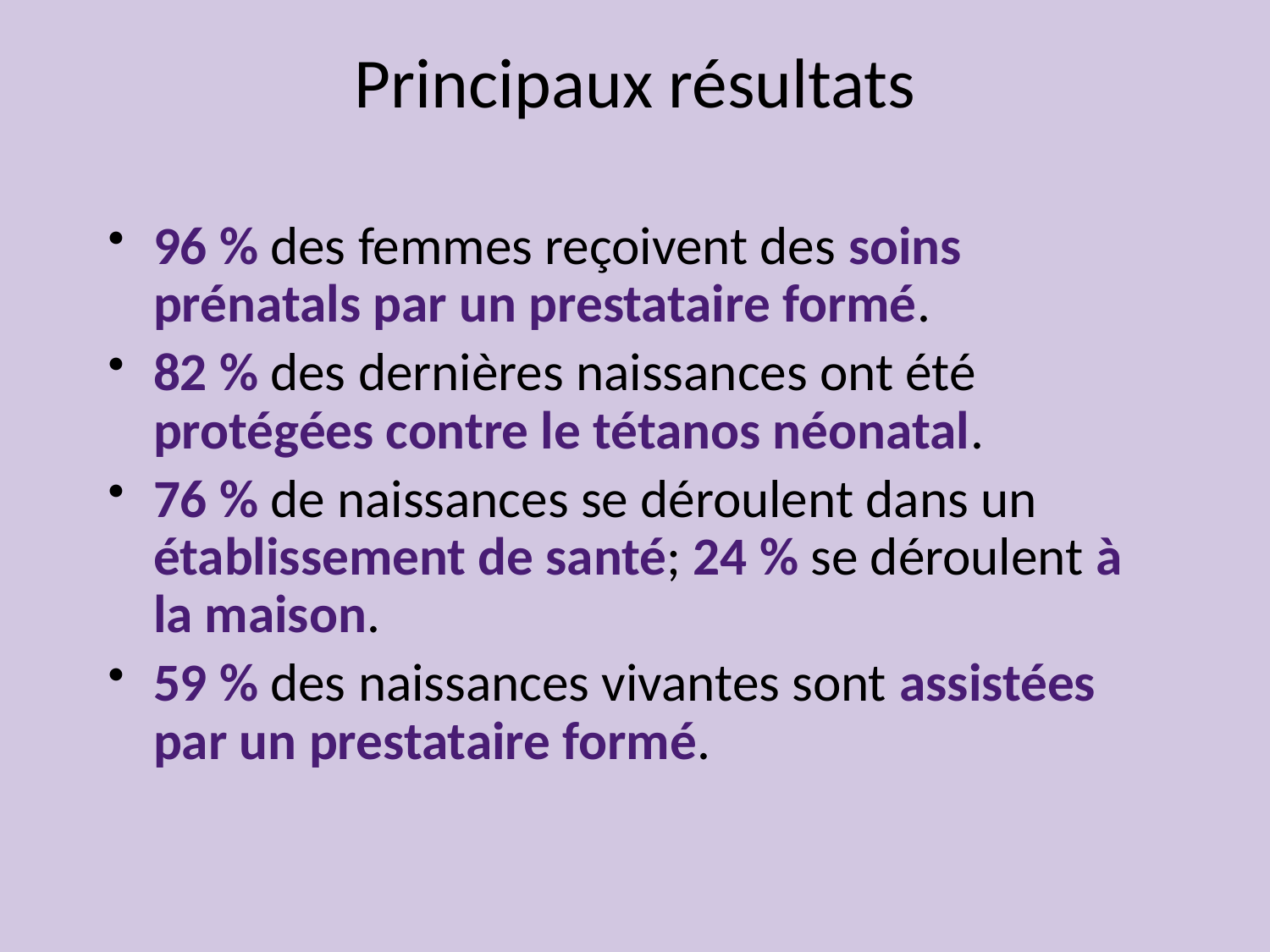

Principaux résultats
96 % des femmes reçoivent des soins prénatals par un prestataire formé.
82 % des dernières naissances ont été protégées contre le tétanos néonatal.
76 % de naissances se déroulent dans un établissement de santé; 24 % se déroulent à la maison.
59 % des naissances vivantes sont assistées par un prestataire formé.